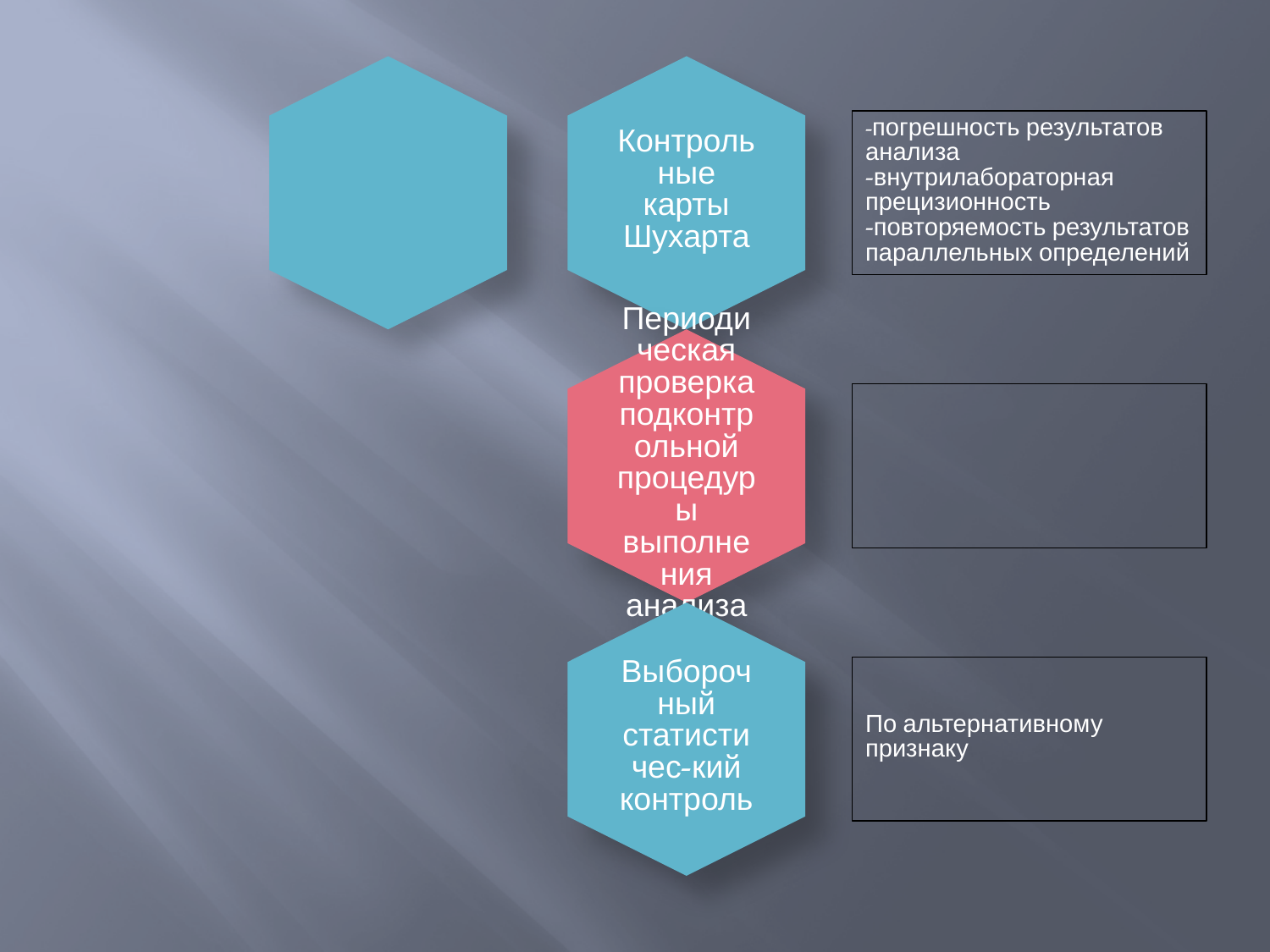

Контрольные карты Шухарта
-погрешность результатов анализа
-внутрилабораторная прецизионность
-повторяемость результатов параллельных определений
Периодическая проверка подконтрольной процедуры выполнения анализа
Выборочный статистичес-кий контроль
По альтернативному признаку